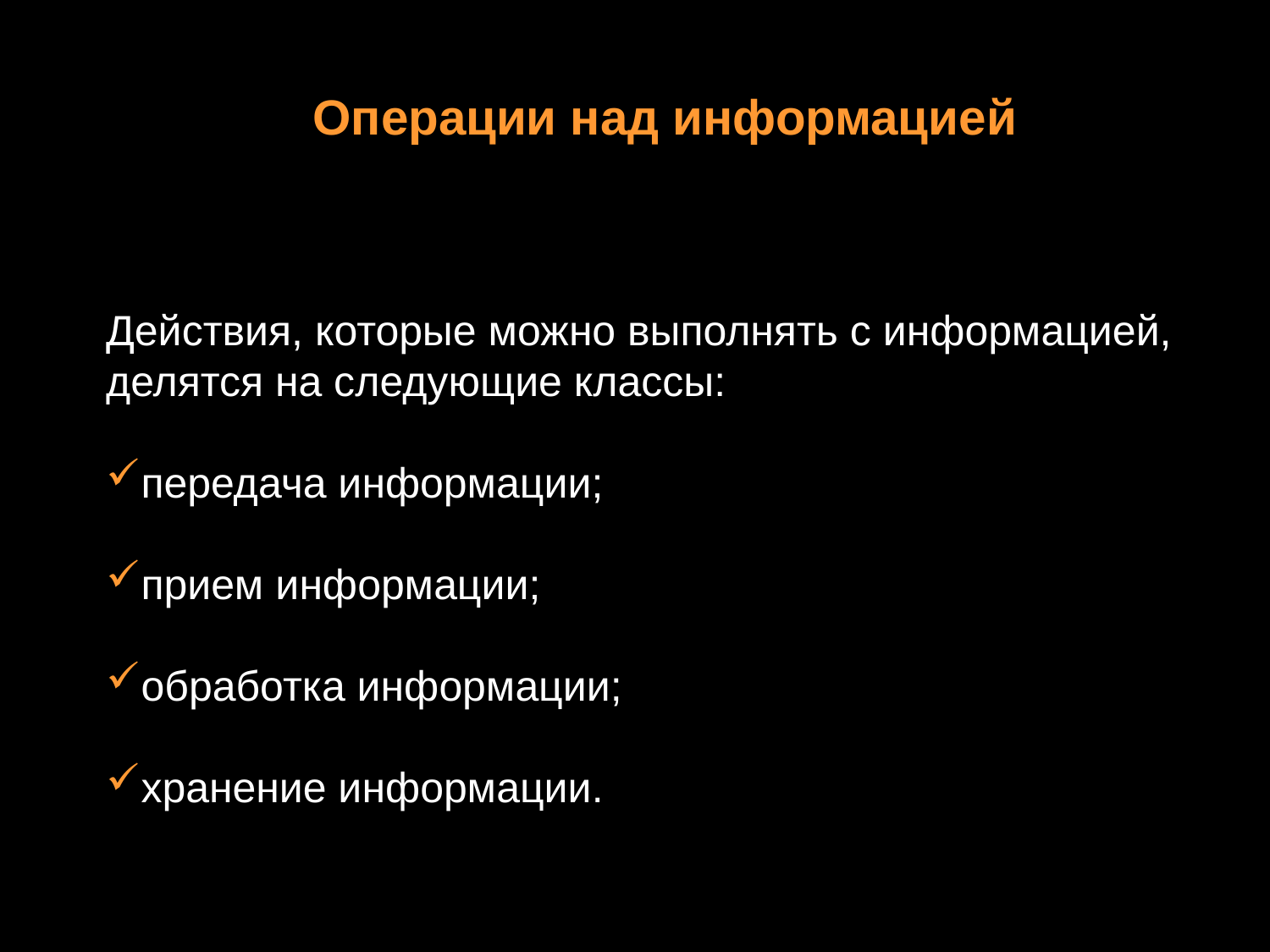

Операции над информацией
Действия, которые можно выполнять с информацией, делятся на следующие классы:

передача информации;

прием информации;

обработка информации;

хранение информации.